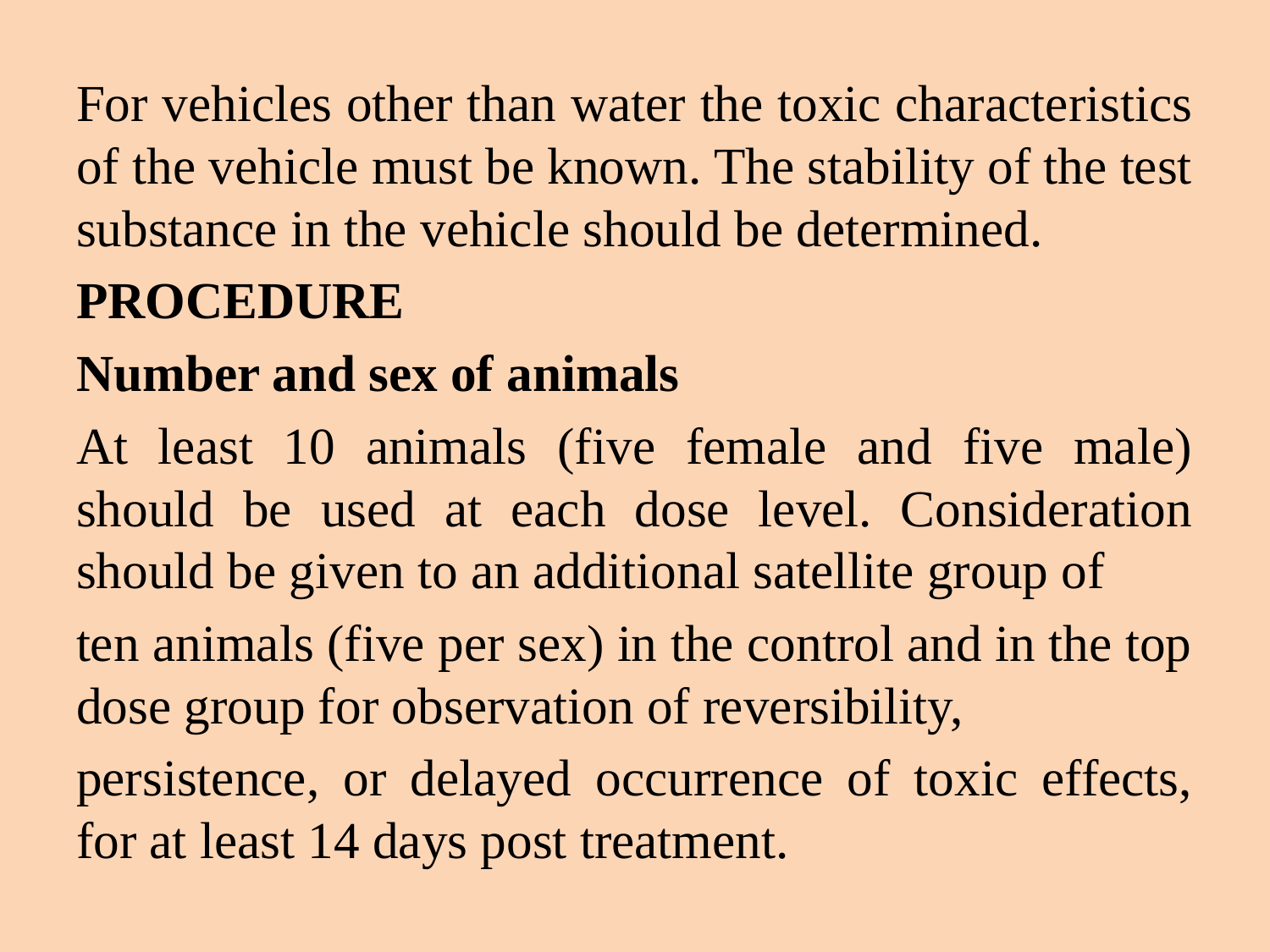

For vehicles other than water the toxic characteristics of the vehicle must be known. The stability of the test substance in the vehicle should be determined.
PROCEDURE
Number and sex of animals
At least 10 animals (five female and five male) should be used at each dose level. Consideration should be given to an additional satellite group of
ten animals (five per sex) in the control and in the top dose group for observation of reversibility,
persistence, or delayed occurrence of toxic effects, for at least 14 days post treatment.